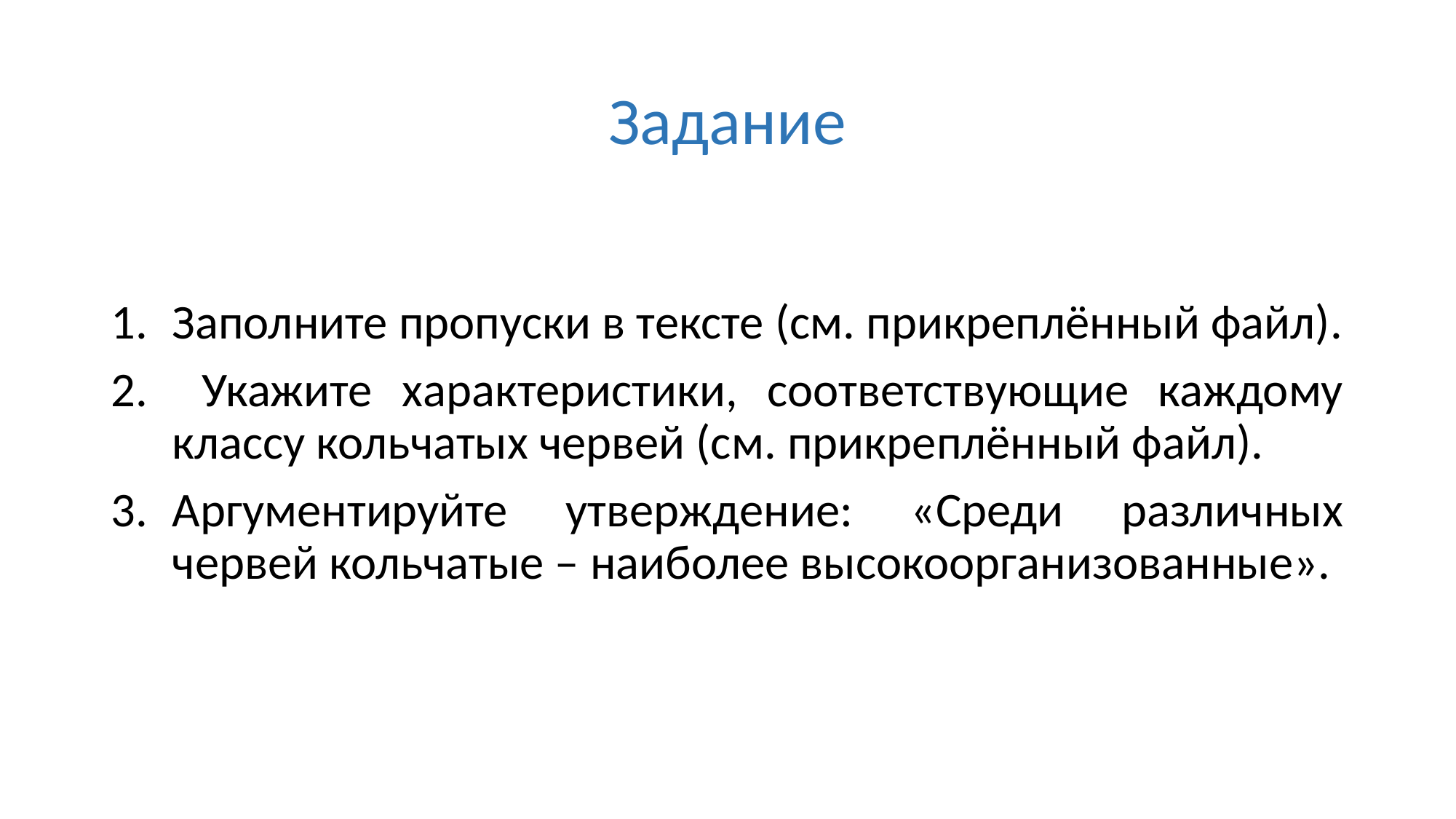

# Задание

Заполните пропуски в тексте (см. прикреплённый файл).
 Укажите характеристики, соответствующие каждому классу кольчатых червей (см. прикреплённый файл).
Аргументируйте утверждение: «Среди различных червей кольчатые – наиболее высокоорганизованные».